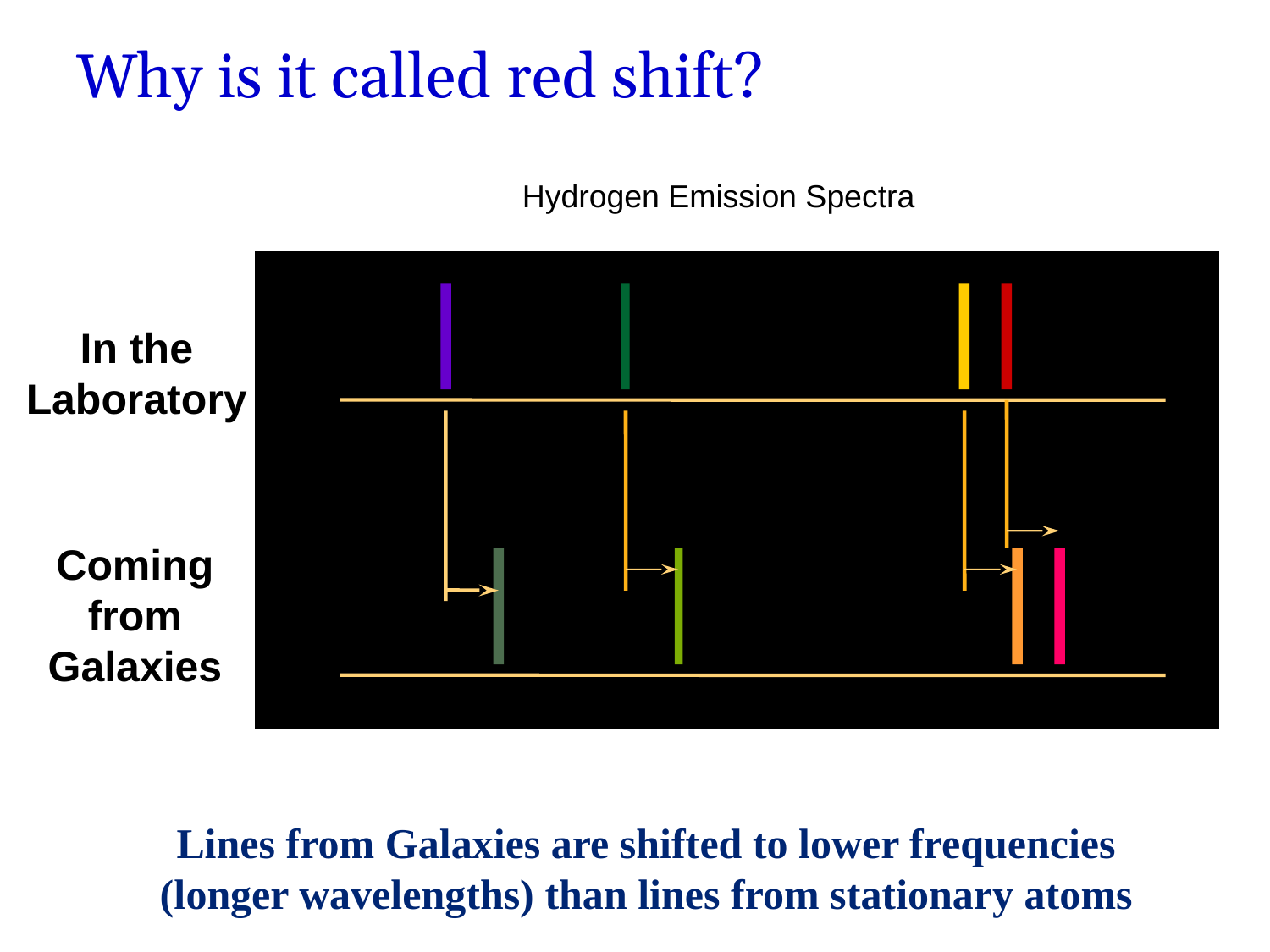

# Why is it called red shift?
Hydrogen Emission Spectra

In the
Laboratory

Coming
from Galaxies
Lines from Galaxies are shifted to lower frequencies
(longer wavelengths) than lines from stationary atoms